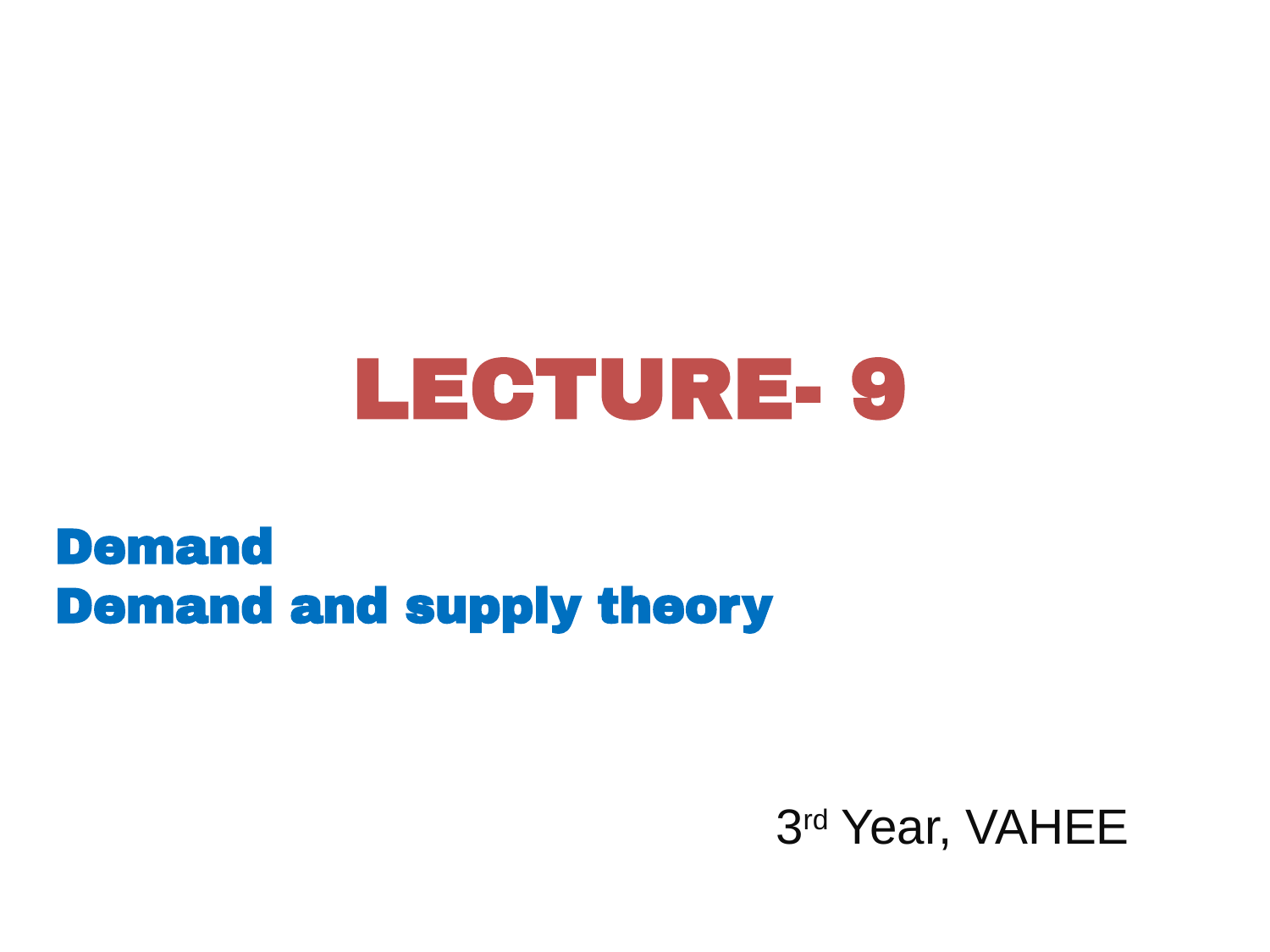

# LECTURE- 9
Demand
Demand and supply theory

3rd Year, VAHEE